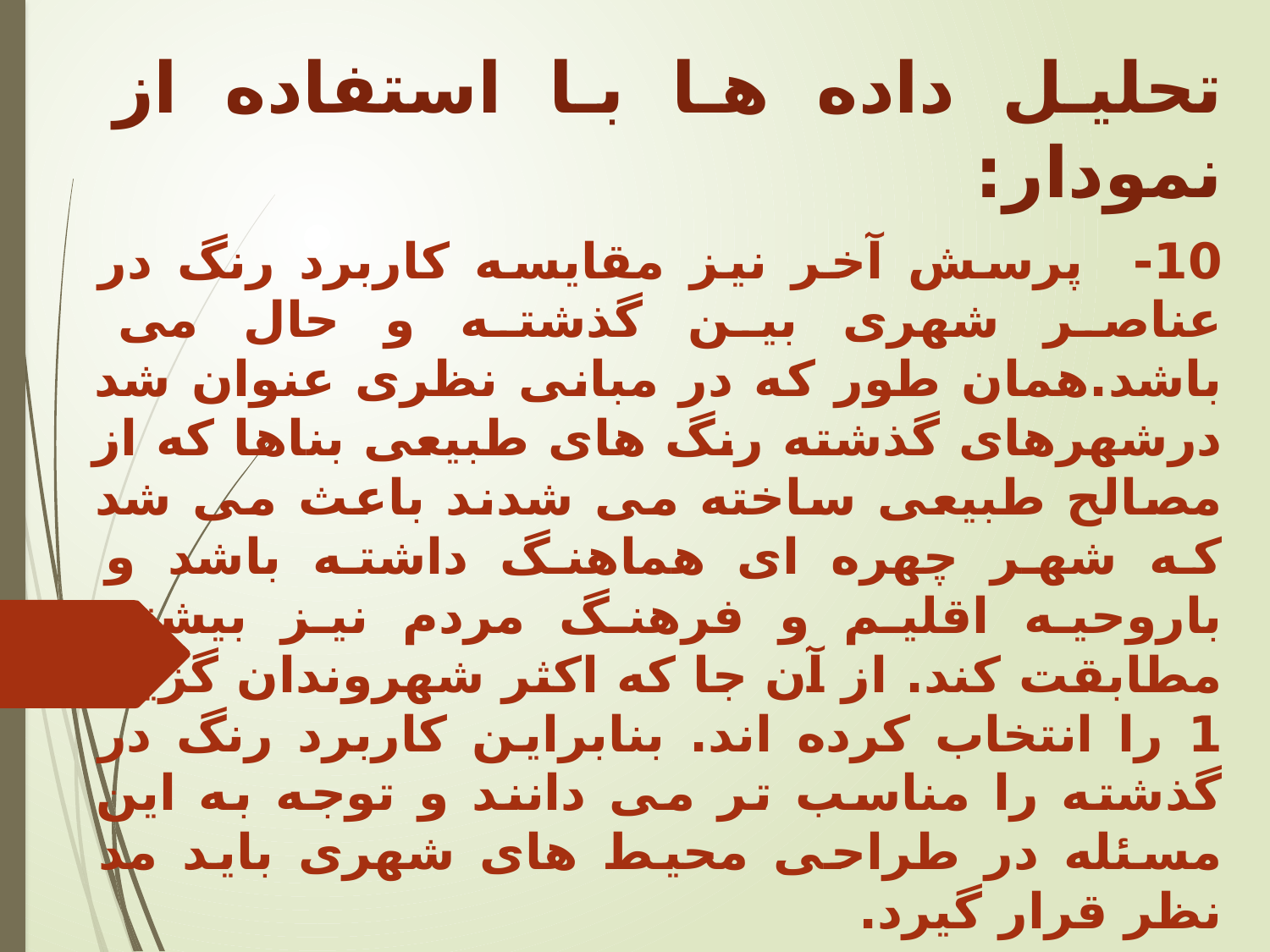

تحلیل داده ها با استفاده از نمودار:
10-  پرسش آخر نیز مقایسه کاربرد رنگ در عناصر شهری بین گذشته و حال می باشد.همان طور که در مبانی نظری عنوان شد درشهرهای گذشته رنگ های طبیعی بناها که از مصالح طبیعی ساخته می شدند باعث می شد که شهر چهره ای هماهنگ داشته باشد و باروحیه اقلیم و فرهنگ مردم نیز بیشتر مطابقت کند. از آن جا که اکثر شهروندان گزینه 1 را انتخاب کرده اند. بنابراین کاربرد رنگ در گذشته را مناسب تر می دانند و توجه به این مسئله در طراحی محیط های شهری باید مد نظر قرار گیرد.